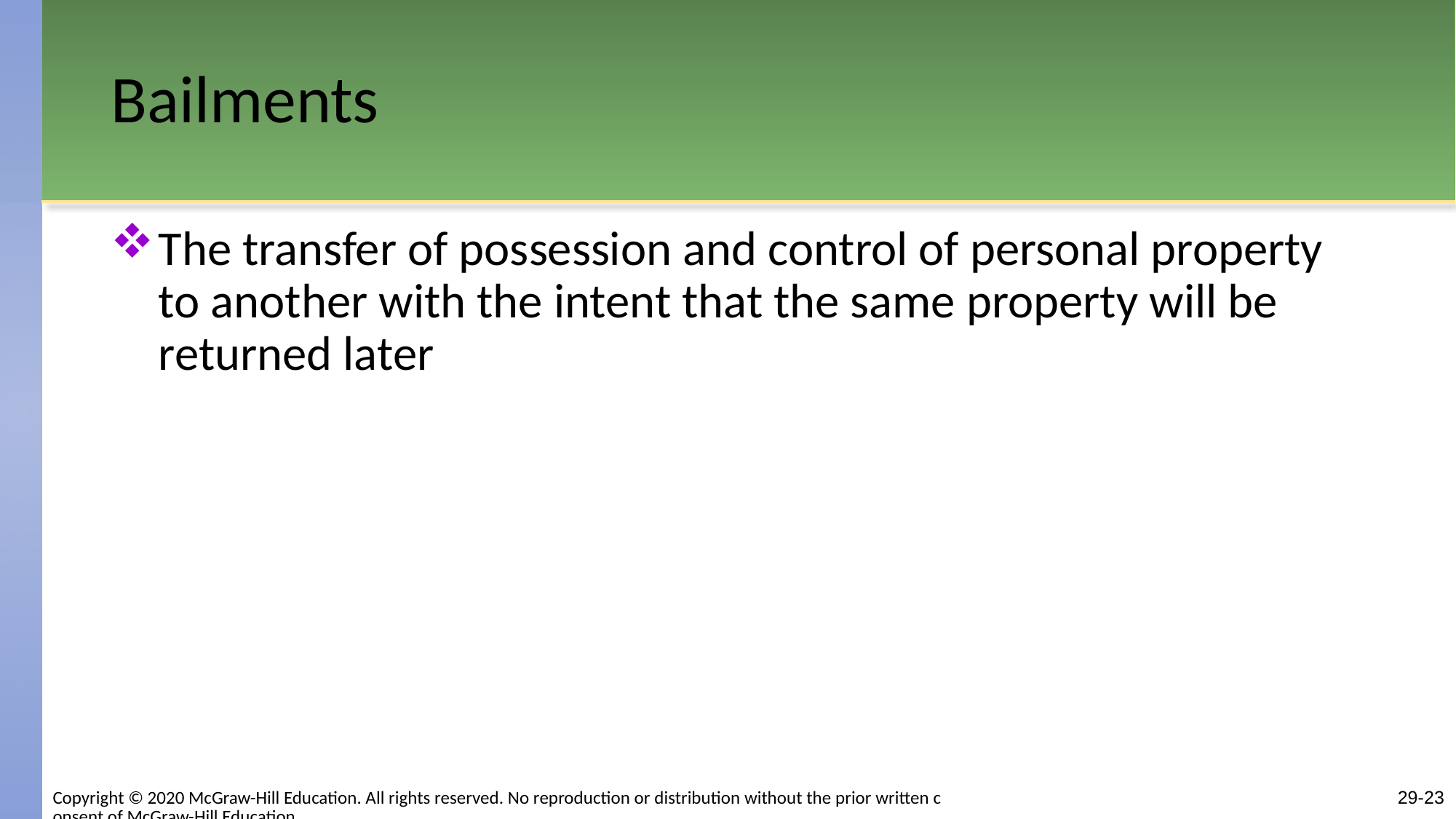

# Bailments
The transfer of possession and control of personal property to another with the intent that the same property will be returned later

Copyright © 2020 McGraw-Hill Education. All rights reserved. No reproduction or distribution without the prior written consent of McGraw-Hill Education.
29-23